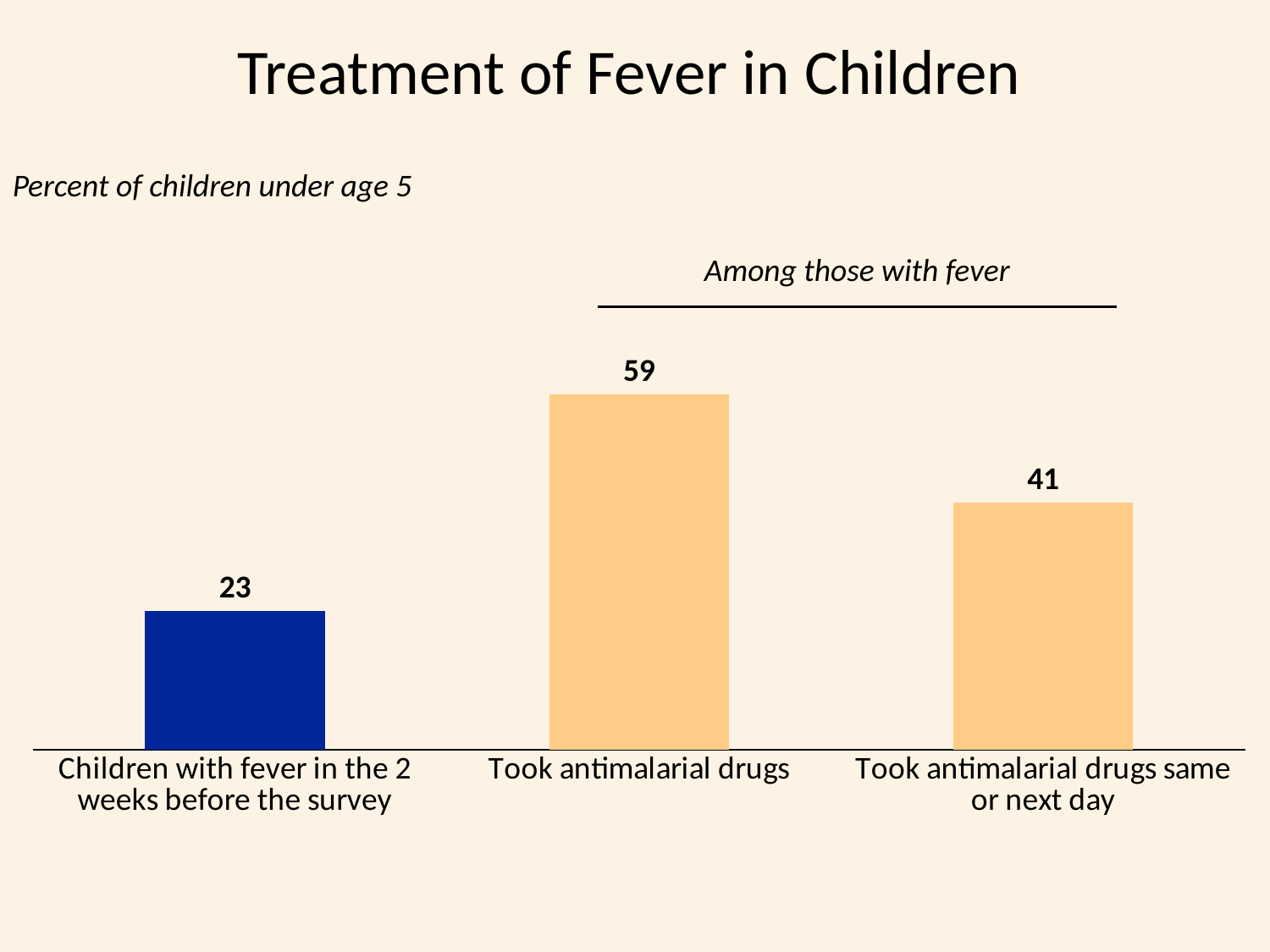

# Treatment of Fever in Children
Percent of children under age 5
Among those with fever

### Chart

| Category |  |
|---|---|
| Children with fever in the 2 weeks before the survey | 23.0 |
| Took antimalarial drugs | 59.0 |
| Took antimalarial drugs same or next day | 41.0 |